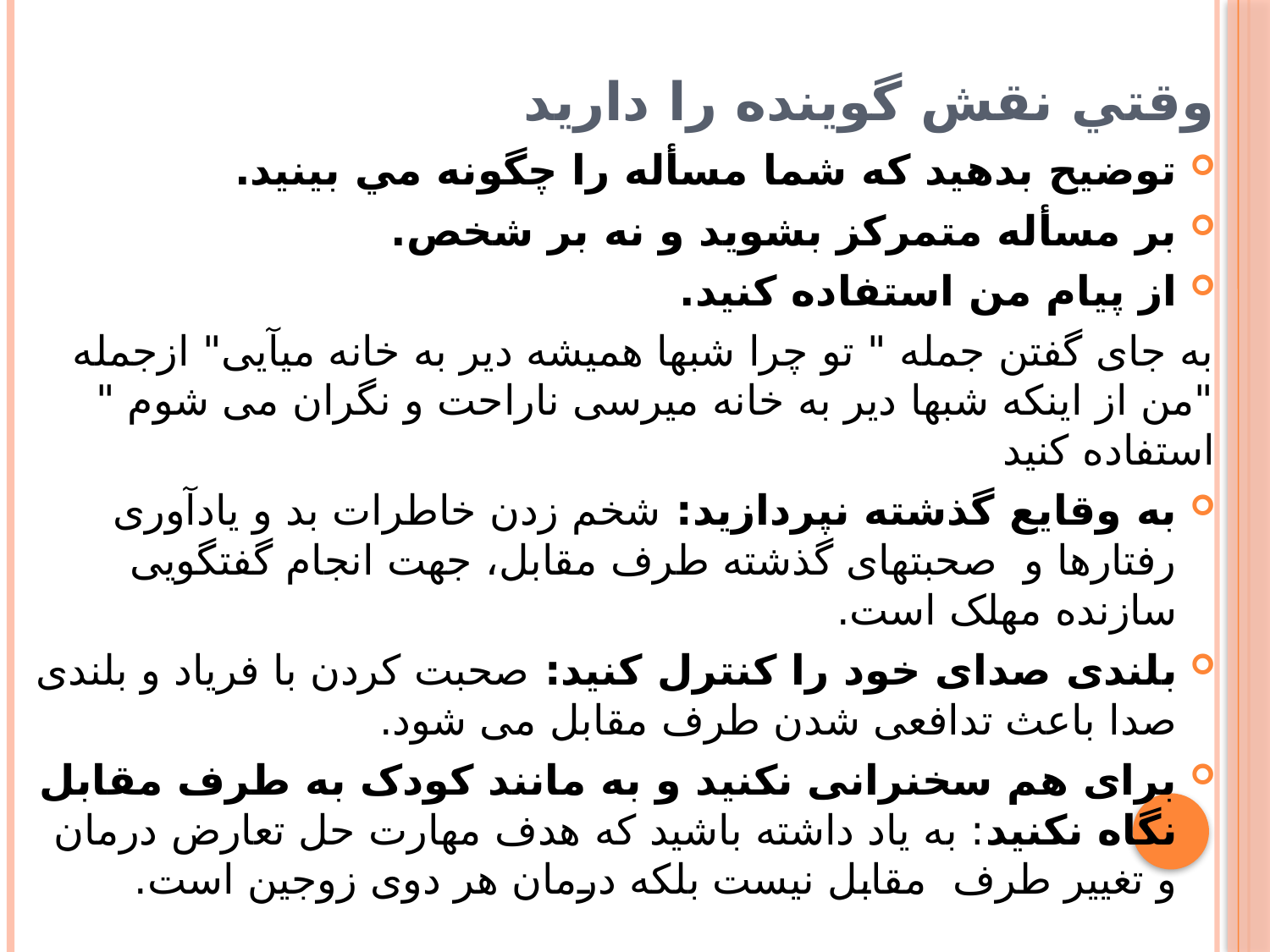

# وقتي نقش گوينده را داريد
توضيح بدهيد كه شما مسأله را چگونه مي بينيد.
بر مسأله متمركز بشويد و نه بر شخص.
از پيام من استفاده كنيد.
به جای گفتن جمله " تو چرا شبها همیشه دیر به خانه میآیی" ازجمله "من از اینکه شبها دیر به خانه میرسی ناراحت و نگران می شوم " استفاده کنید
به وقایع گذشته نپردازید: شخم زدن خاطرات بد و یادآوری رفتارها و  صحبتهای گذشته طرف مقابل، جهت انجام گفتگویی سازنده مهلک است.
بلندی صدای خود را کنترل کنید: صحبت کردن با فریاد و بلندی صدا باعث تدافعی شدن طرف مقابل می شود.
برای هم سخنرانی نکنید و به مانند کودک به طرف مقابل نگاه نکنید: به یاد داشته باشید که هدف مهارت حل تعارض درمان و تغییر طرف  مقابل نیست بلکه درمان هر دوی زوجین است.